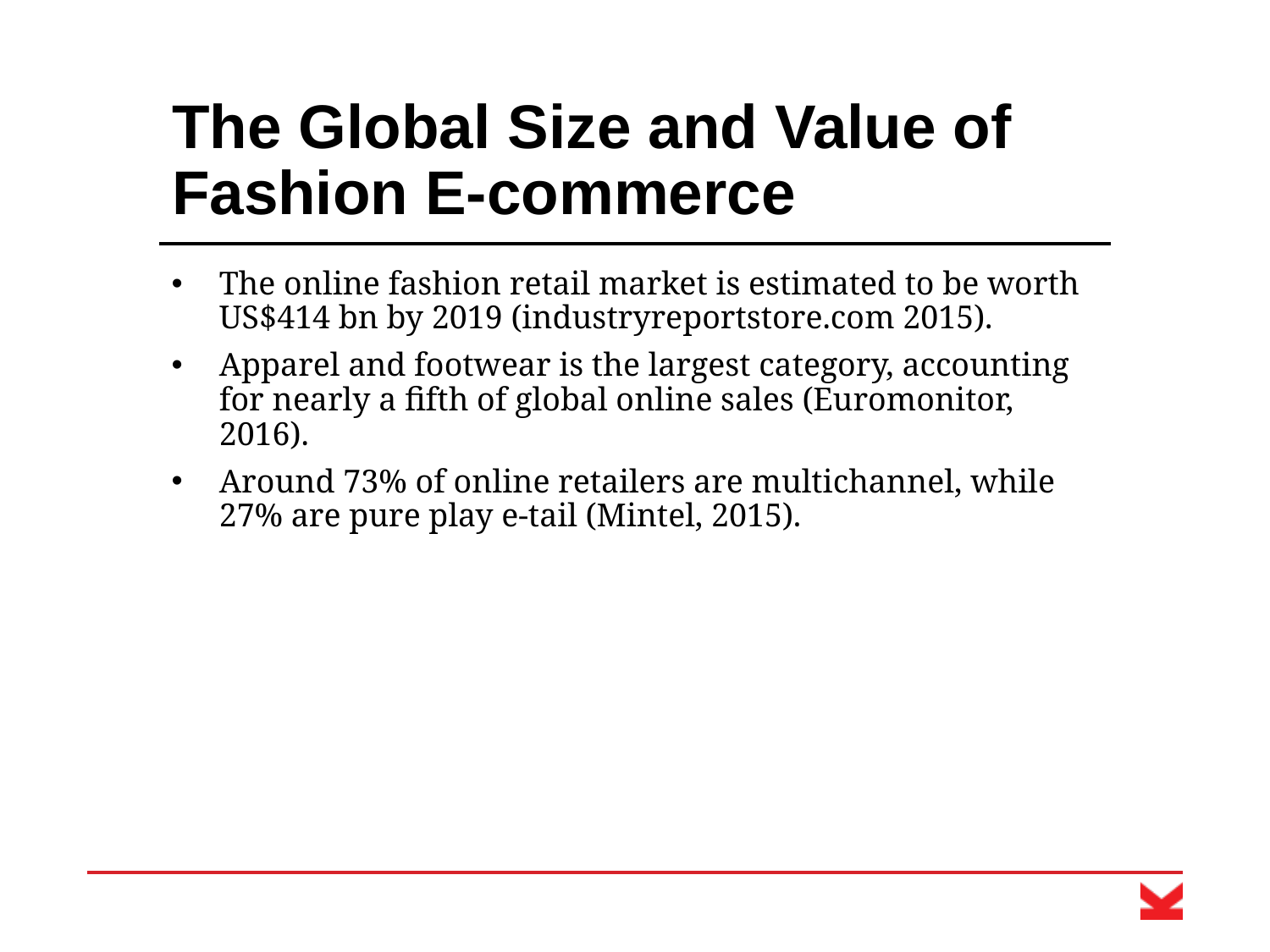

# The Global Size and Value of Fashion E-commerce
The online fashion retail market is estimated to be worth US$414 bn by 2019 (industryreportstore.com 2015).
Apparel and footwear is the largest category, accounting for nearly a fifth of global online sales (Euromonitor, 2016).
Around 73% of online retailers are multichannel, while 27% are pure play e-tail (Mintel, 2015).